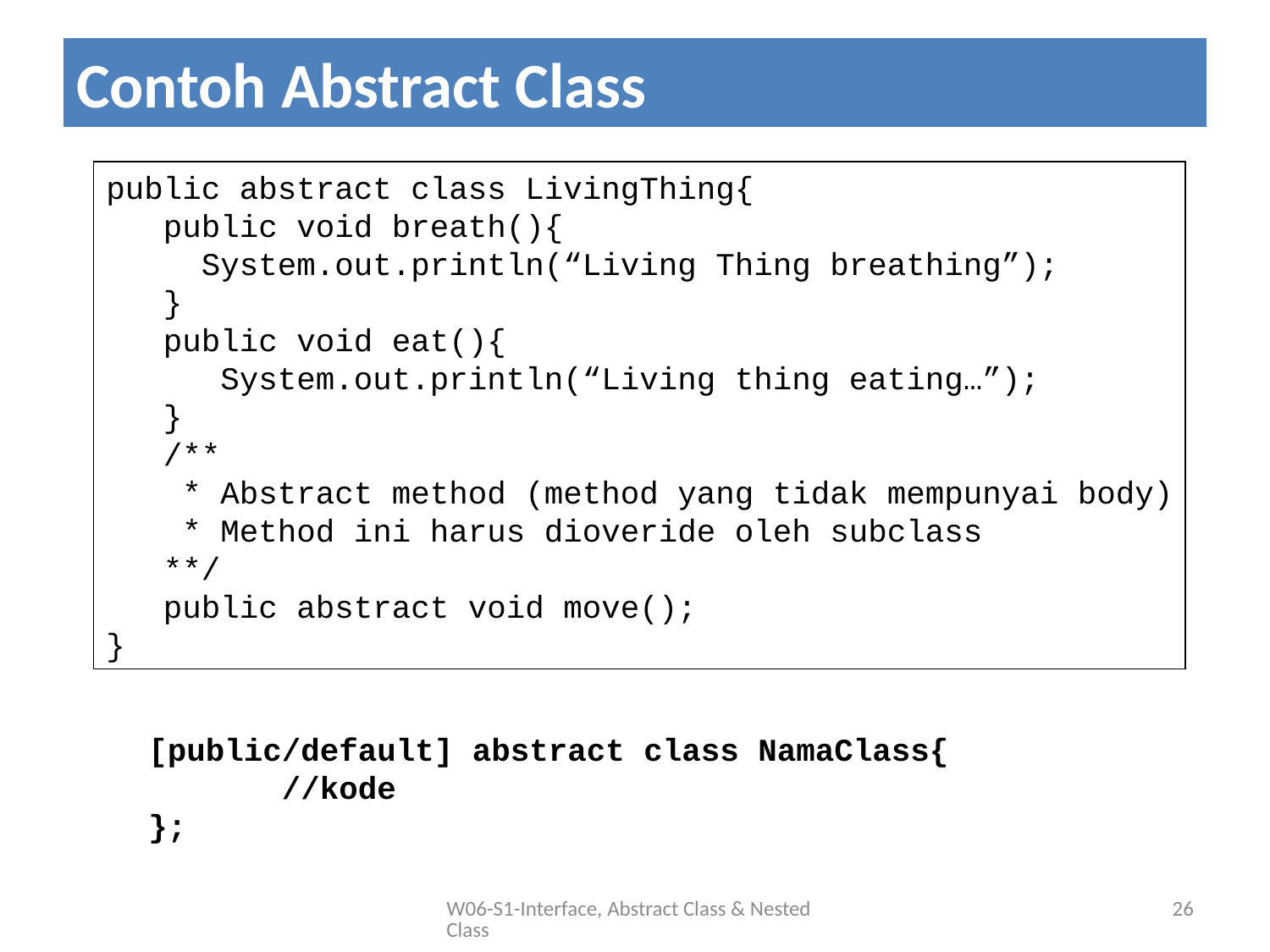

# Contoh Abstract Class
public abstract class LivingThing{
   public void breath(){
     System.out.println(“Living Thing breathing”);
   }
   public void eat(){
      System.out.println(“Living thing eating…”);
   }
   /**
    * Abstract method (method yang tidak mempunyai body)
    * Method ini harus dioveride oleh subclass
   **/
   public abstract void move();
}
[public/default] abstract class NamaClass{
       //kode
};

W06-S1-Interface, Abstract Class & Nested Class
26